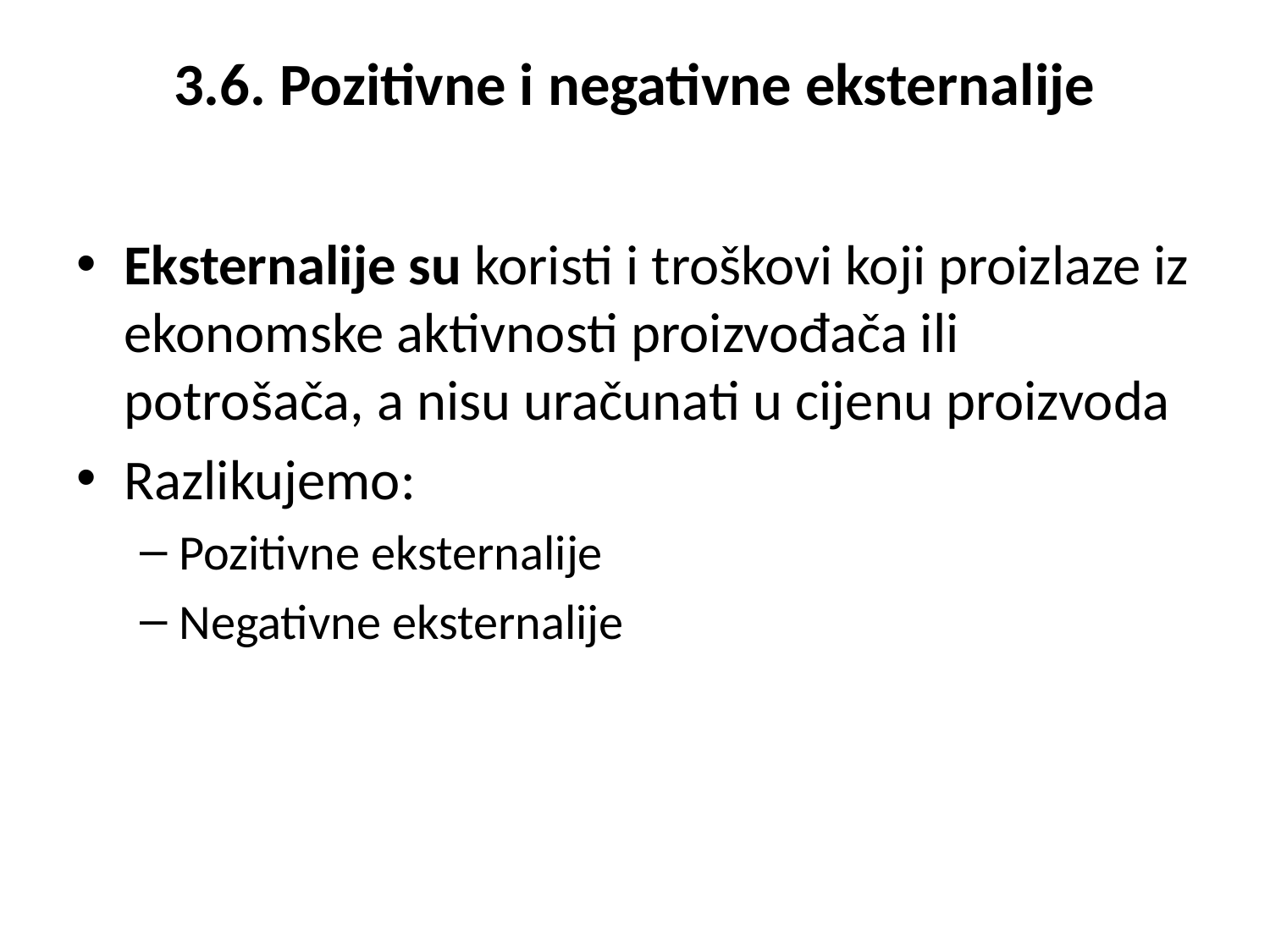

# 3.6. Pozitivne i negativne eksternalije
Eksternalije su koristi i troškovi koji proizlaze iz ekonomske aktivnosti proizvođača ili potrošača, a nisu uračunati u cijenu proizvoda
Razlikujemo:
Pozitivne eksternalije
Negativne eksternalije